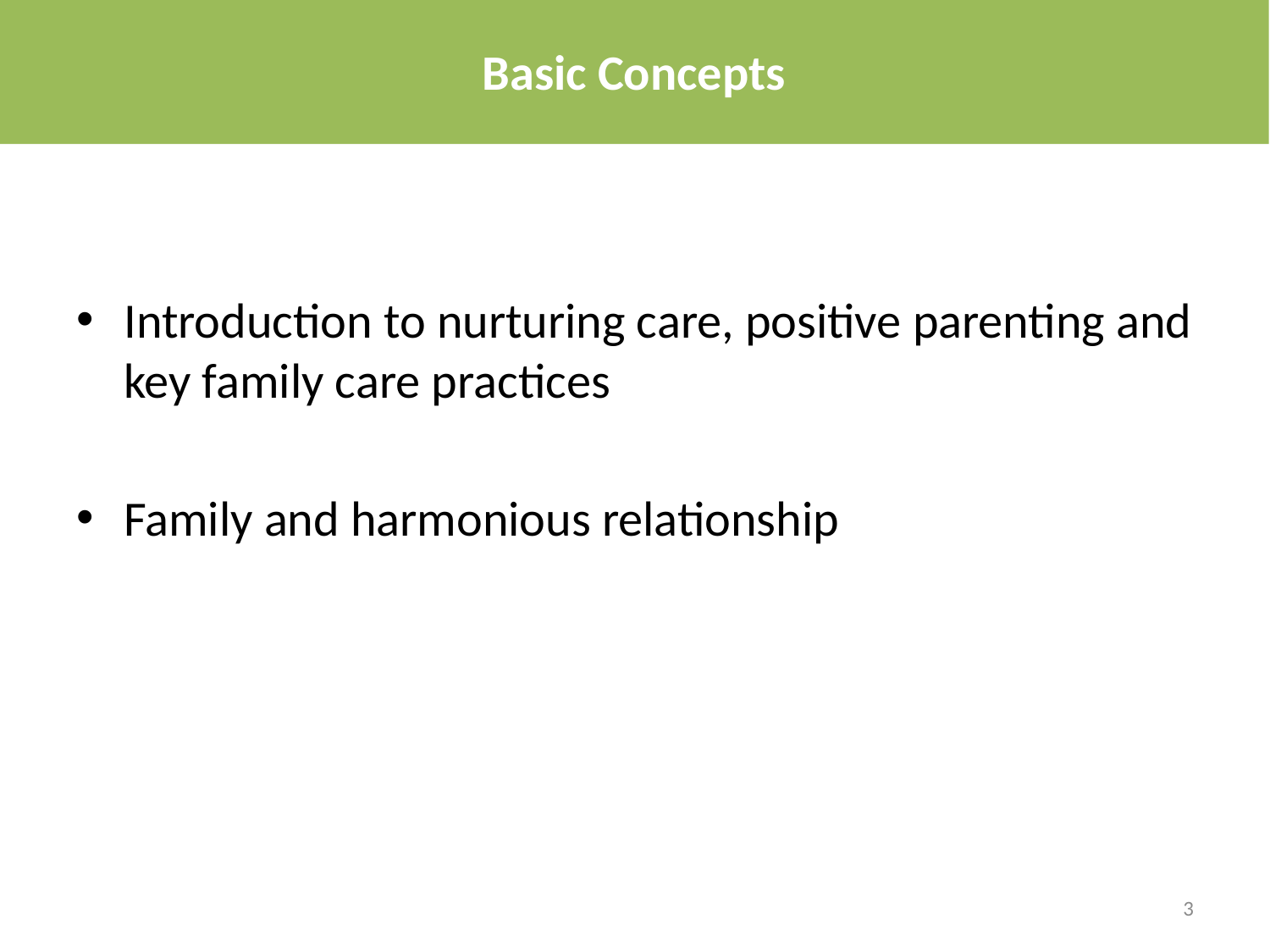

Basic Concepts

Introduction to nurturing care, positive parenting and key family care practices

Family and harmonious relationship

3